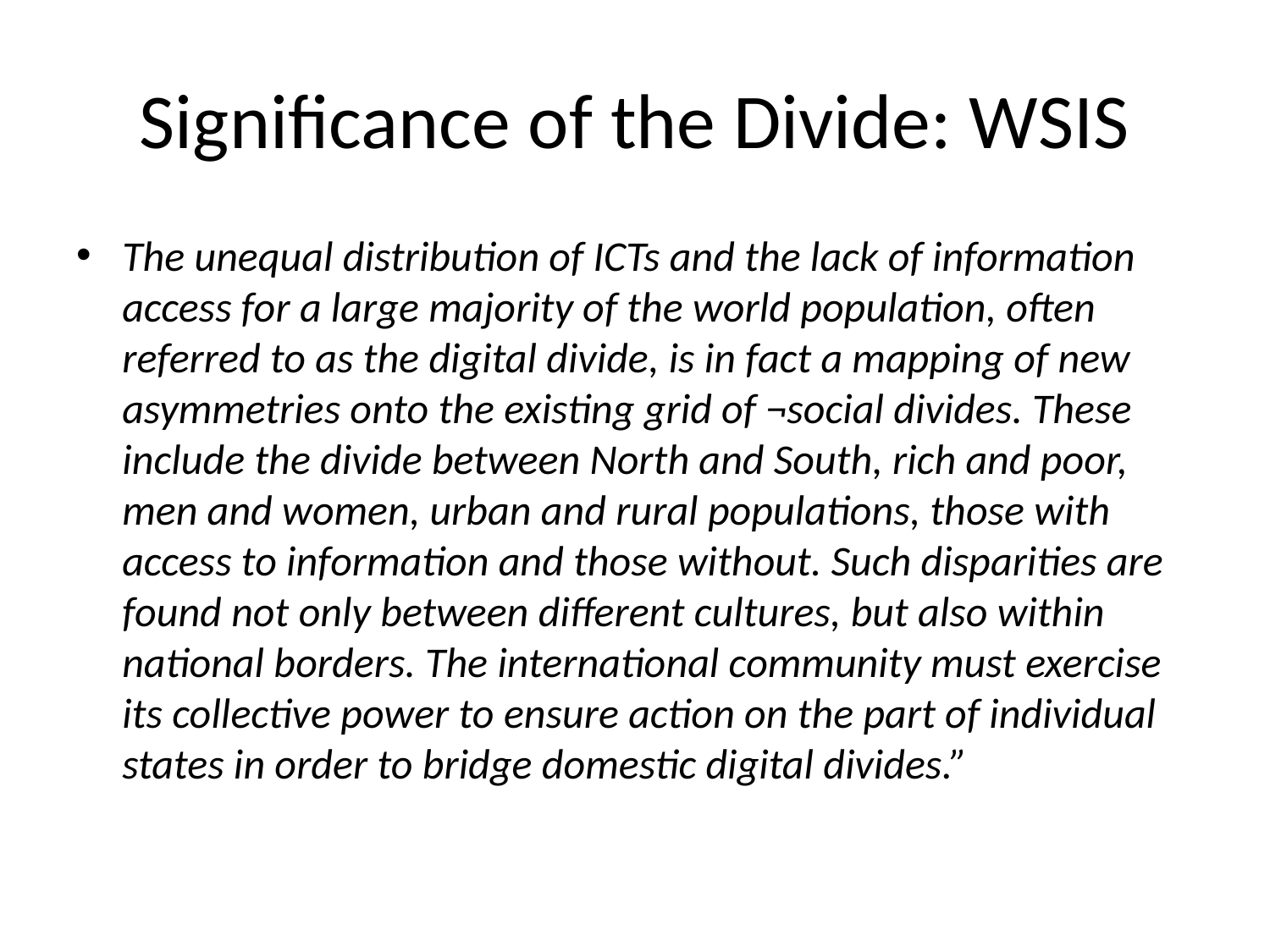

# Significance of the Divide: WSIS
The unequal distribution of ICTs and the lack of information access for a large majority of the world population, often referred to as the digital divide, is in fact a mapping of new asymmetries onto the existing grid of ¬social divides. These include the divide between North and South, rich and poor, men and women, urban and rural populations, those with access to information and those without. Such disparities are found not only between different cultures, but also within national borders. The international community must exercise its collective power to ensure action on the part of individual states in order to bridge domestic digital divides.”